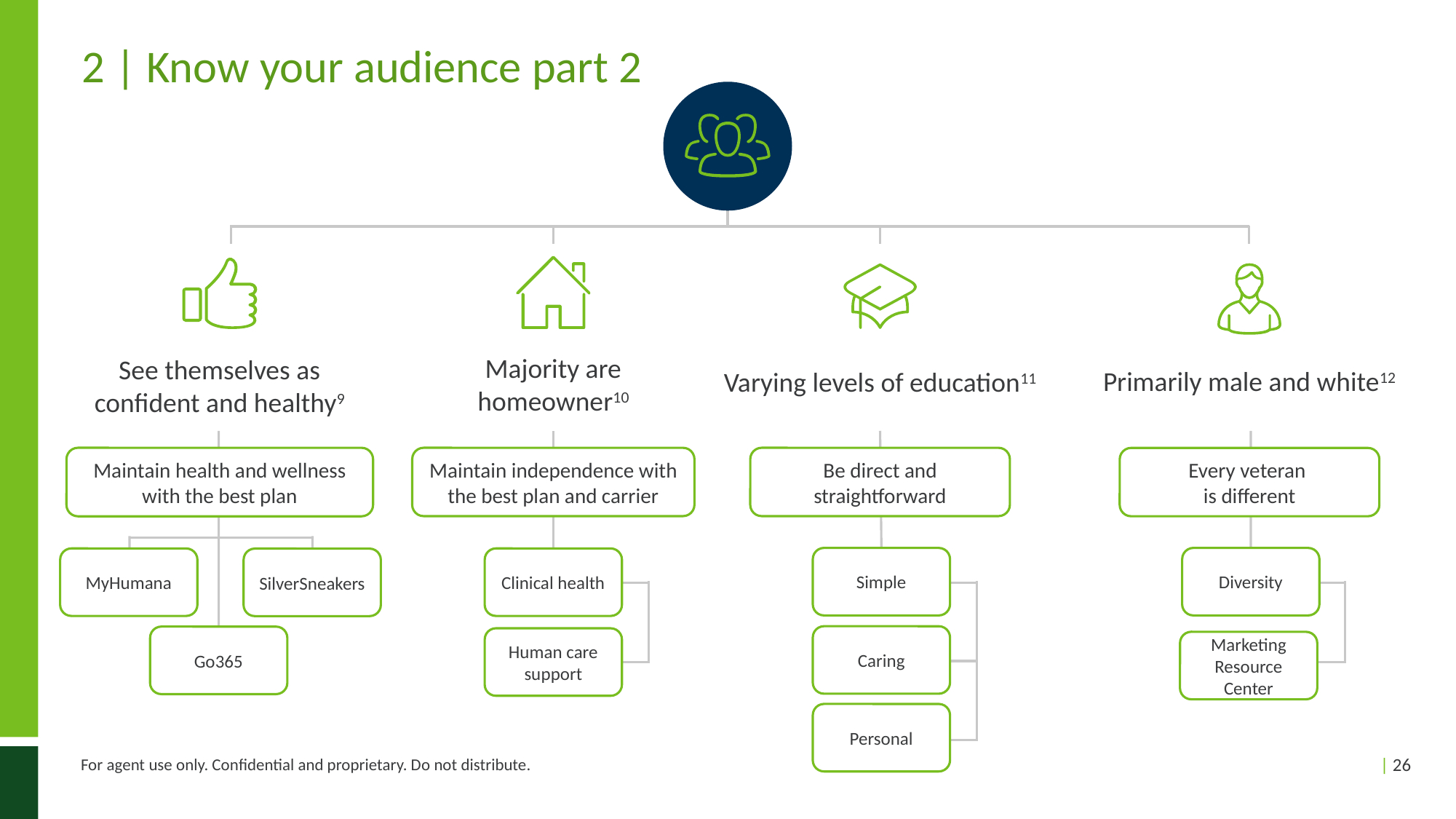

# 2 | Know your audience part 2

Majority are homeowner10
See themselves as confident and healthy9
Primarily male and white12
Varying levels of education11
Maintain health and wellness with the best plan
Maintain independence with the best plan and carrier
Be direct and straightforward
Every veteran
is different
Simple
Diversity
MyHumana
Clinical health
SilverSneakers
Caring
Go365
Human care support
Marketing Resource Center
Personal